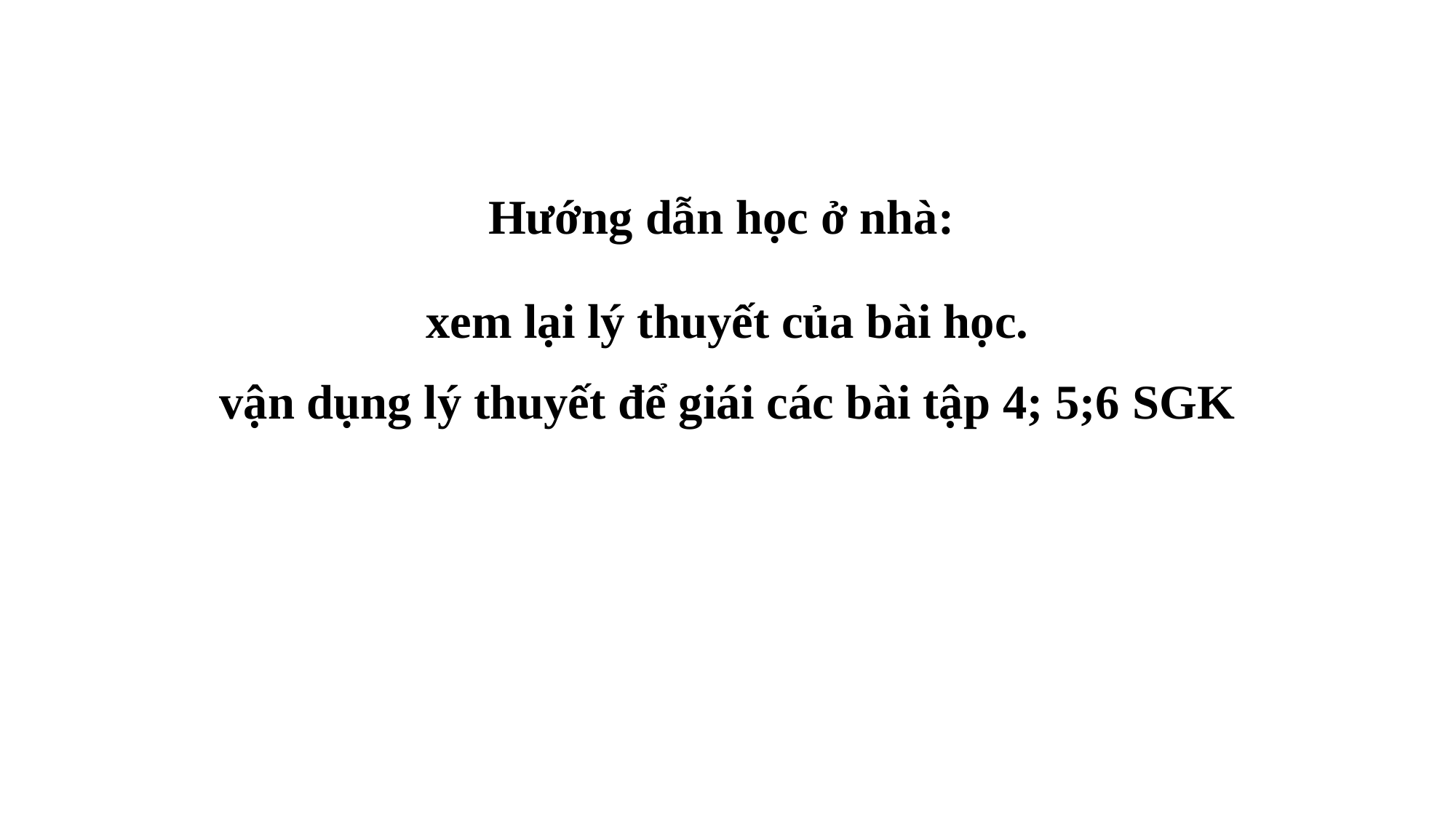

Hướng dẫn học ở nhà:
xem lại lý thuyết của bài học.
vận dụng lý thuyết để giái các bài tập 4; 5;6 SGK